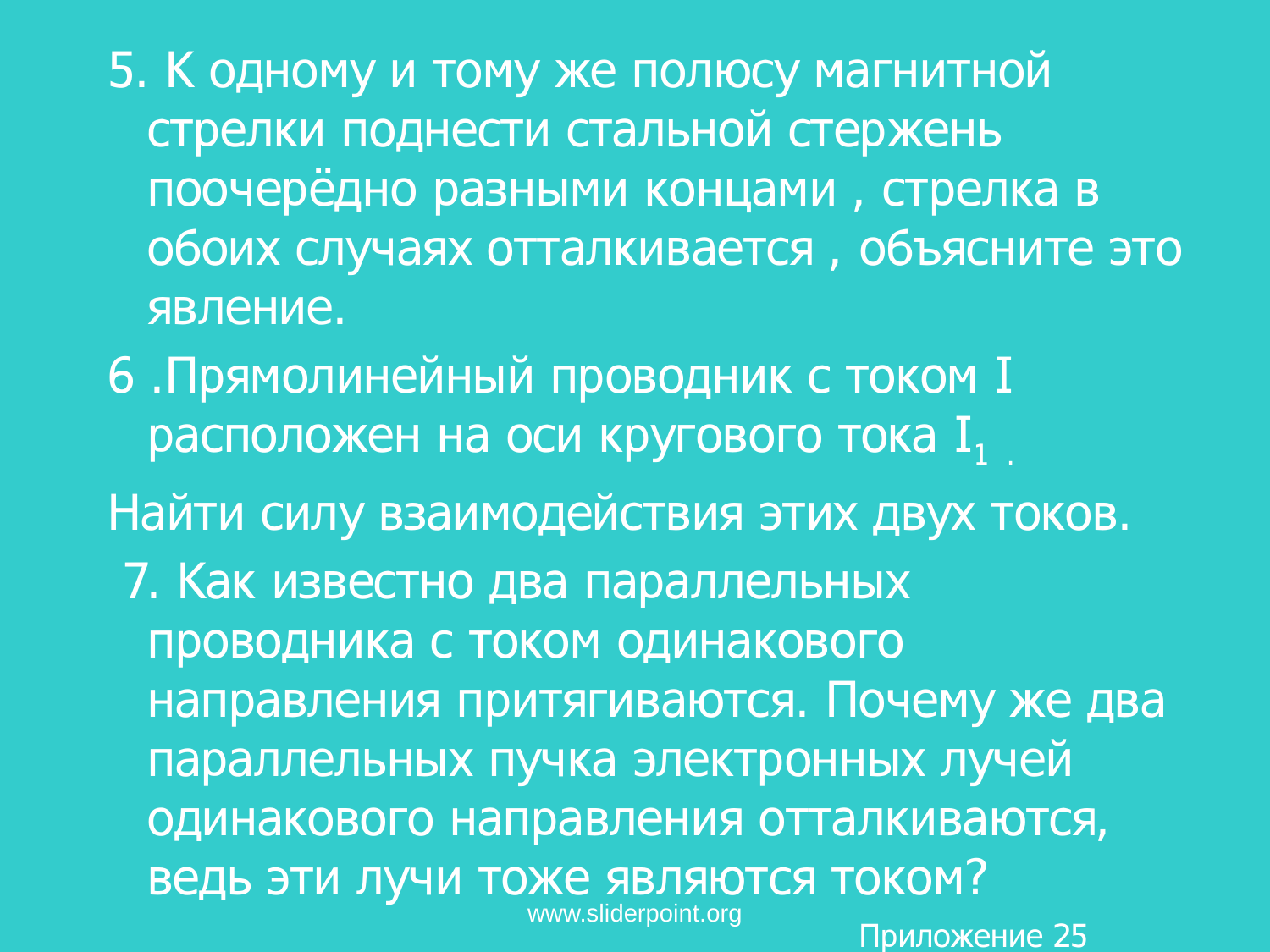

5. К одному и тому же полюсу магнитной стрелки поднести стальной стержень поочерёдно разными концами , стрелка в обоих случаях отталкивается , объясните это явление.
6 .Прямолинейный проводник с током I расположен на оси кругового тока I1  .
Найти силу взаимодействия этих двух токов.
 7. Как известно два параллельных проводника с током одинакового направления притягиваются. Почему же два параллельных пучка электронных лучей одинакового направления отталкиваются, ведь эти лучи тоже являются током?
www.sliderpoint.org
Приложение 25